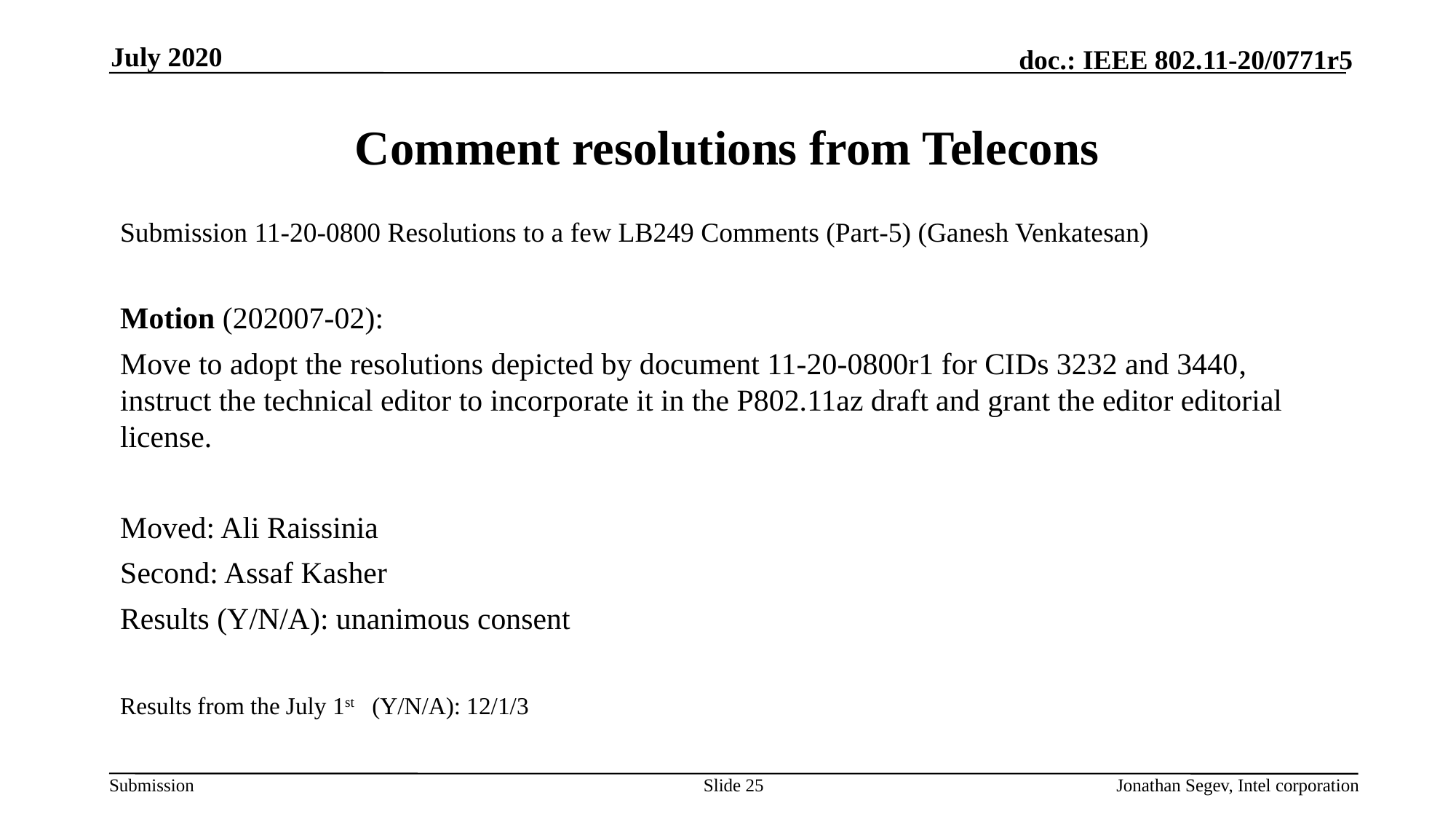

July 2020
# Comment resolutions from Telecons
Submission 11-20-0800 Resolutions to a few LB249 Comments (Part-5) (Ganesh Venkatesan)

Motion (202007-02):
Move to adopt the resolutions depicted by document 11-20-0800r1 for CIDs 3232 and 3440, instruct the technical editor to incorporate it in the P802.11az draft and grant the editor editorial license.

Moved: Ali Raissinia
Second: Assaf Kasher
Results (Y/N/A): unanimous consent

Results from the July 1st   (Y/N/A): 12/1/3

Slide 25
Jonathan Segev, Intel corporation